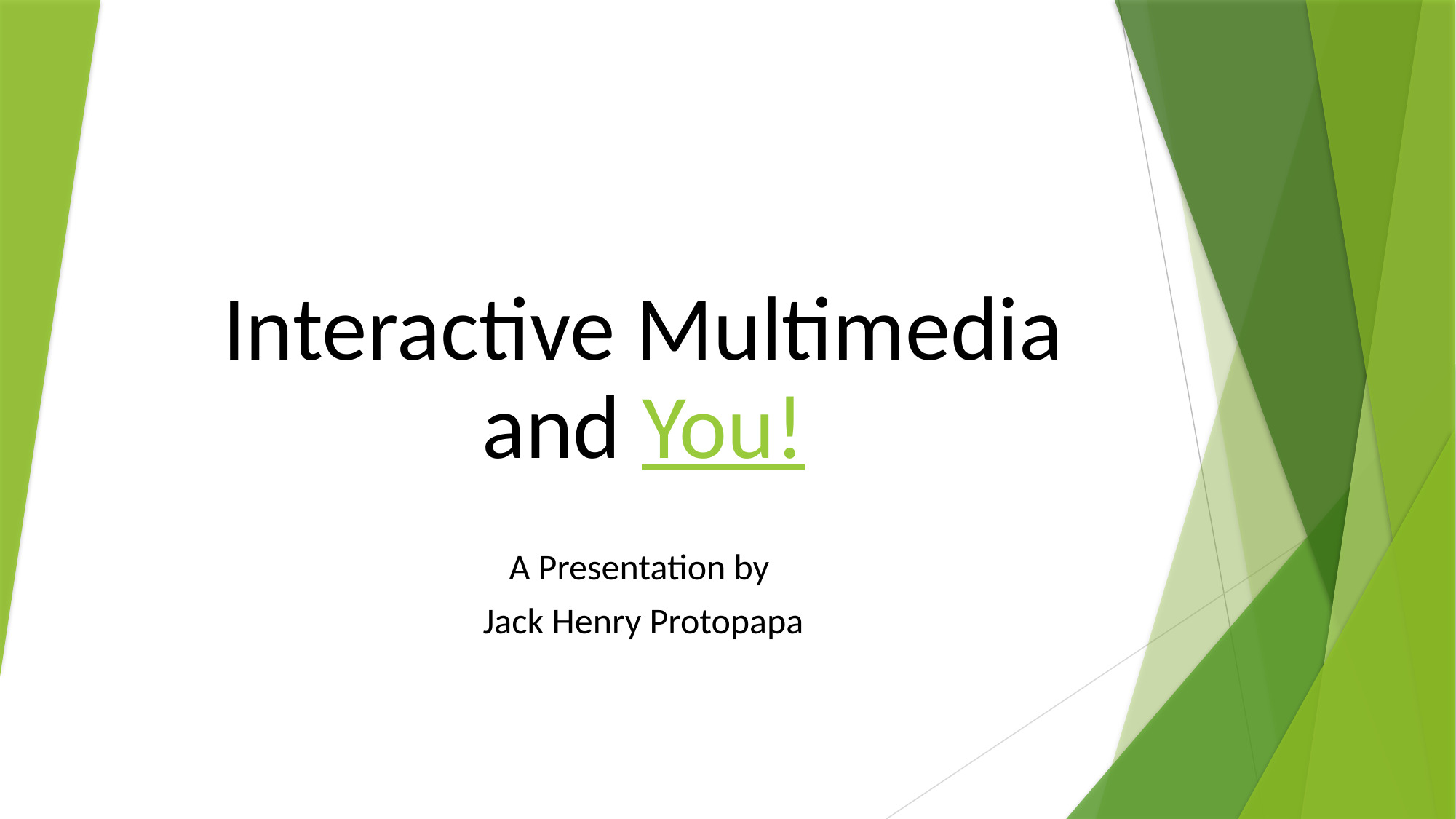

# Interactive Multimedia and You!

A Presentation by
Jack Henry Protopapa